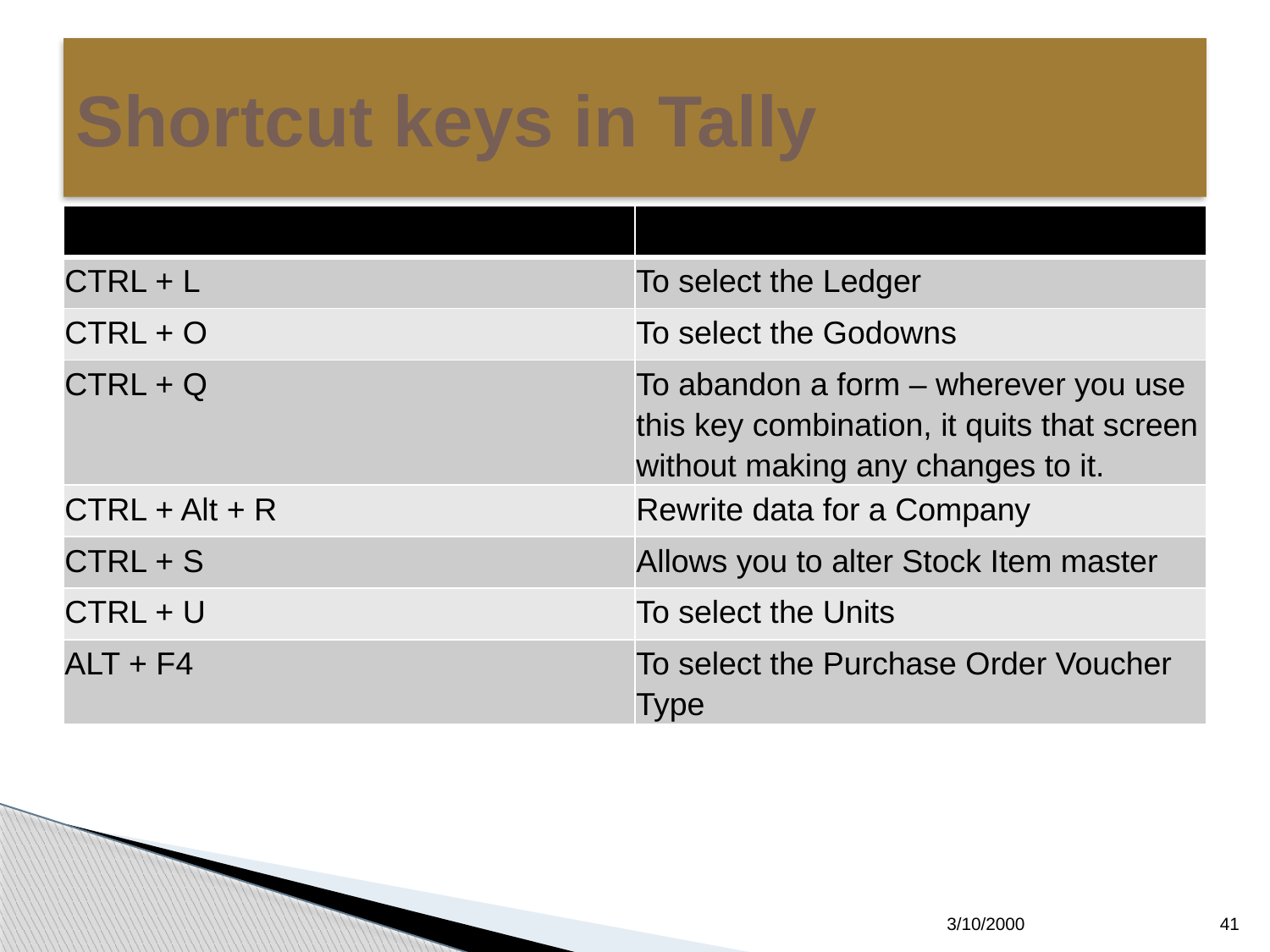

# Shortcut keys in Tally
|  |  |
| --- | --- |
| CTRL + L | To select the Ledger |
| CTRL + O | To select the Godowns |
| CTRL + Q | To abandon a form – wherever you use this key combination, it quits that screen without making any changes to it. |
| CTRL + Alt + R | Rewrite data for a Company |
| CTRL + S | Allows you to alter Stock Item master |
| CTRL + U | To select the Units |
| ALT + F4 | To select the Purchase Order Voucher Type |
3/10/2000
41